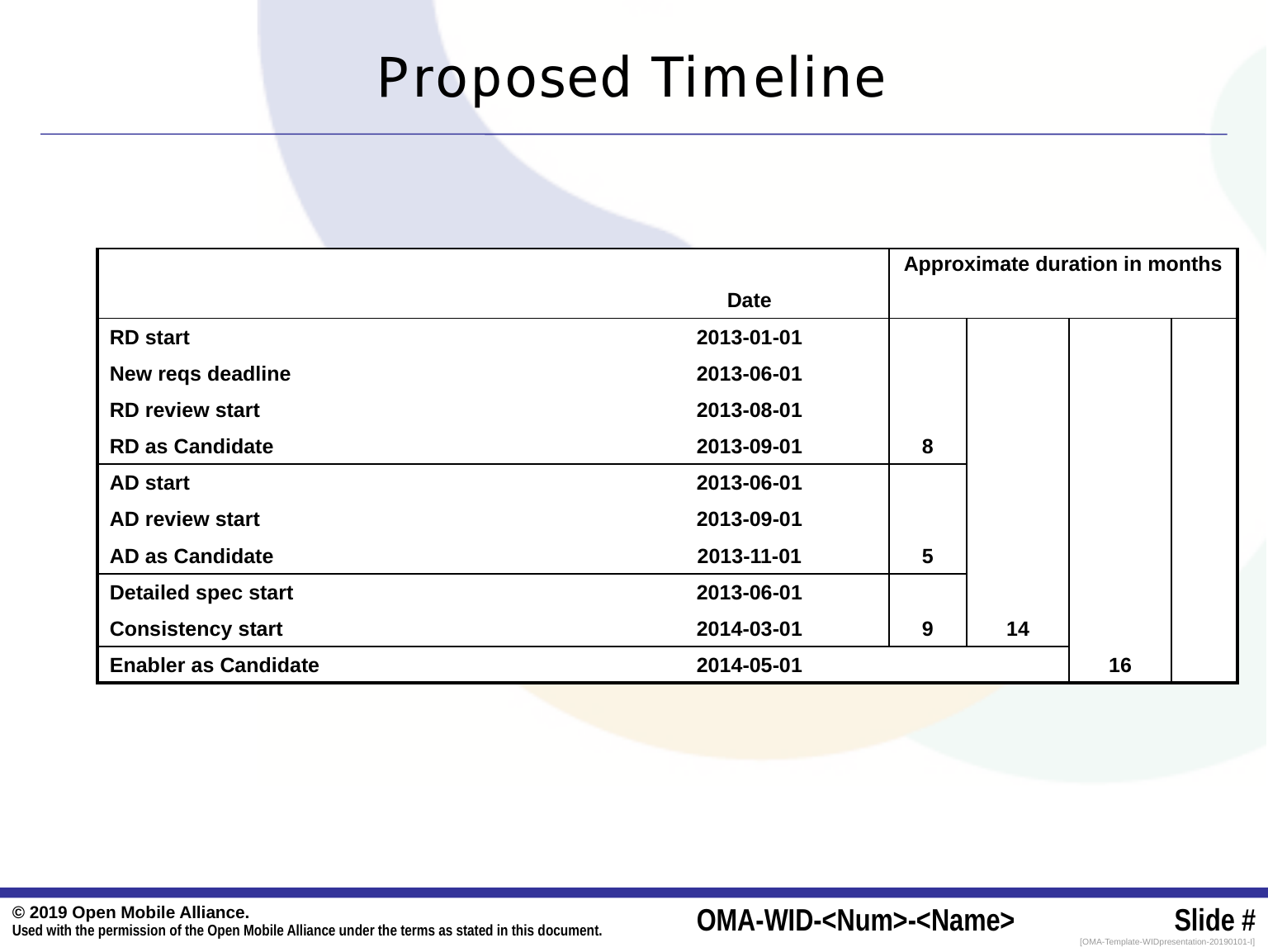

# Proposed Timeline
|  |  | Approximate duration in months |  |  |  |
| --- | --- | --- | --- | --- | --- |
|  | Date |  |  |  |  |
| RD start | 2013-01-01 |  |  |  |  |
| New reqs deadline | 2013-06-01 |  |  |  |  |
| RD review start | 2013-08-01 |  |  |  |  |
| RD as Candidate | 2013-09-01 | 8 |  |  |  |
| AD start | 2013-06-01 |  |  |  |  |
| AD review start | 2013-09-01 |  |  |  |  |
| AD as Candidate | 2013-11-01 | 5 |  |  |  |
| Detailed spec start | 2013-06-01 |  |  |  |  |
| Consistency start | 2014-03-01 | 9 | 14 |  |  |
| Enabler as Candidate | 2014-05-01 |  |  | 16 |  |